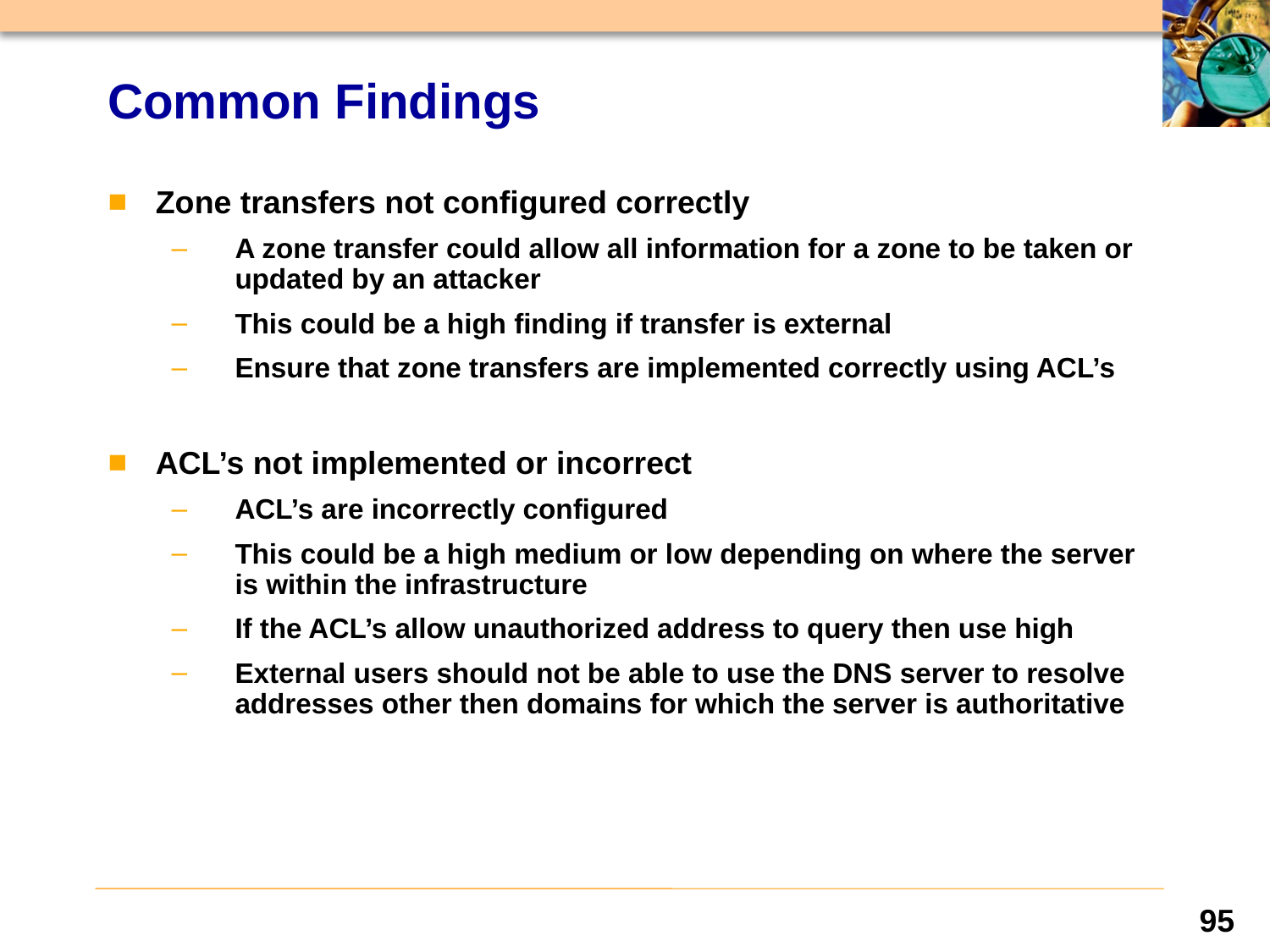

# Common Findings
Zone transfers not configured correctly
A zone transfer could allow all information for a zone to be taken or updated by an attacker
This could be a high finding if transfer is external
Ensure that zone transfers are implemented correctly using ACL’s

ACL’s not implemented or incorrect
ACL’s are incorrectly configured
This could be a high medium or low depending on where the server is within the infrastructure
If the ACL’s allow unauthorized address to query then use high
External users should not be able to use the DNS server to resolve addresses other then domains for which the server is authoritative